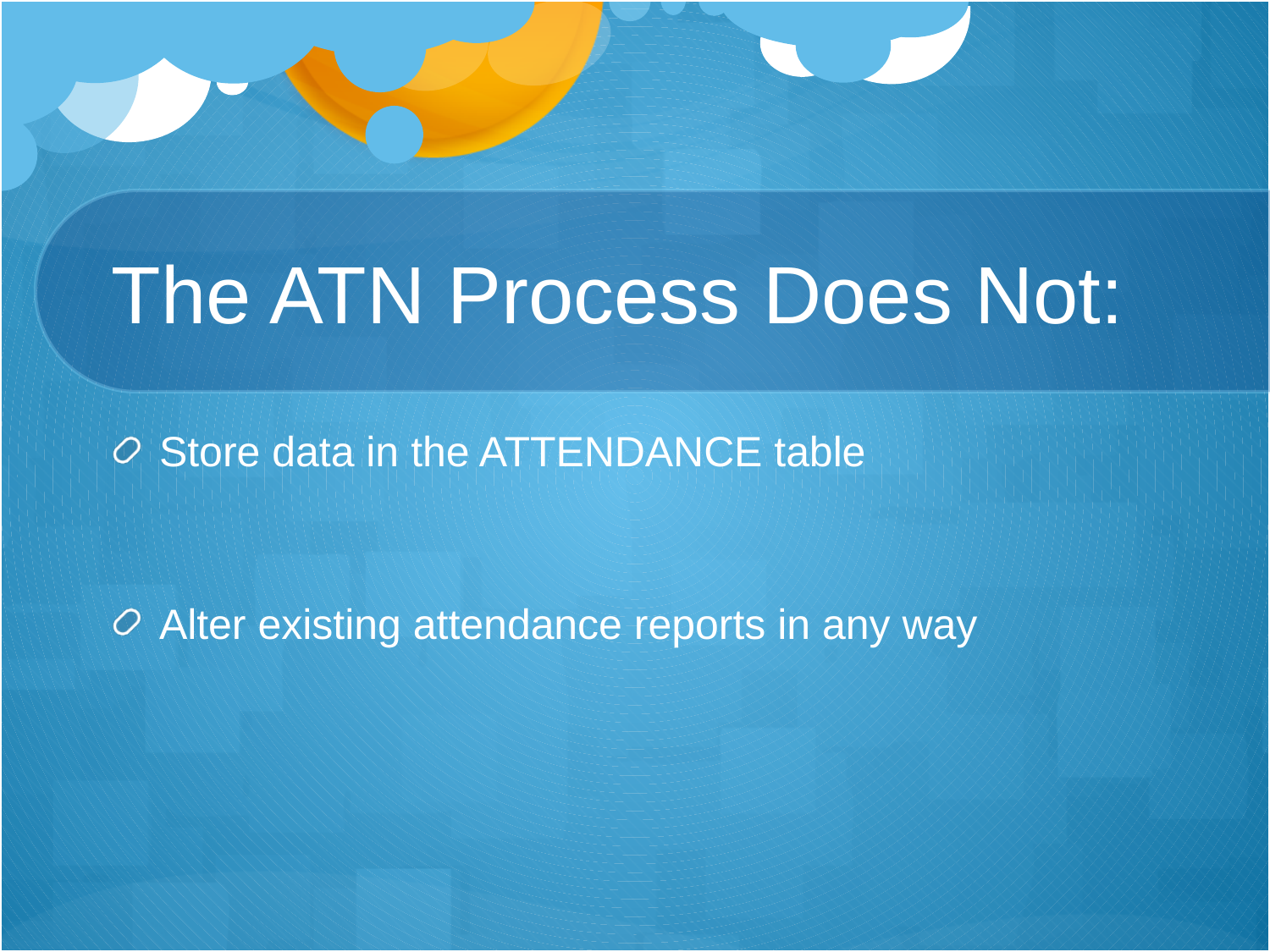

# The ATN Process Does Not:
Store data in the ATTENDANCE table

Alter existing attendance reports in any way